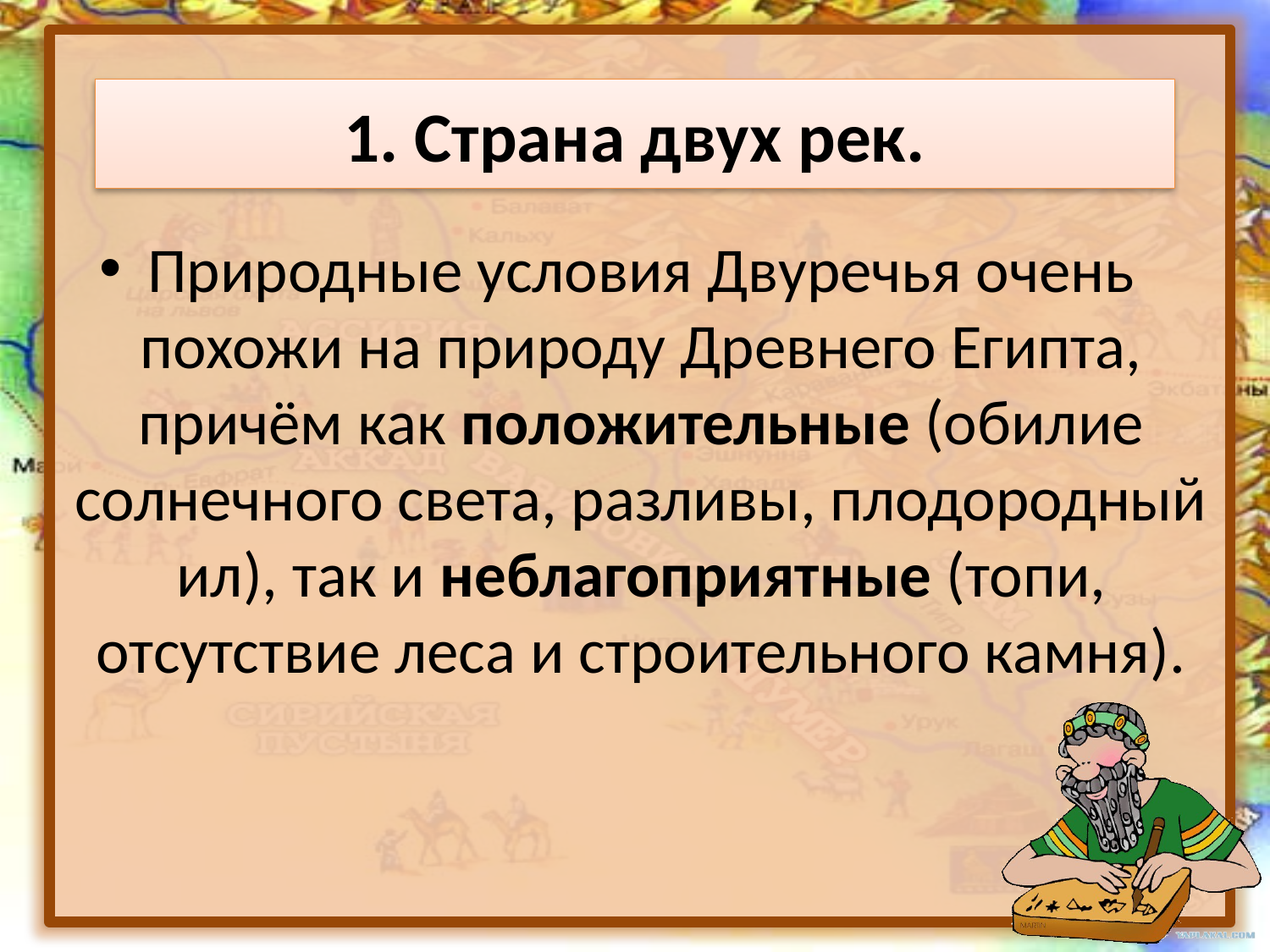

1. Страна двух рек.
Природные условия Двуречья очень похожи на природу Древнего Египта, причём как положительные (обилие солнечного света, разливы, плодородный ил), так и неблагоприятные (топи, отсутствие леса и строительного камня).